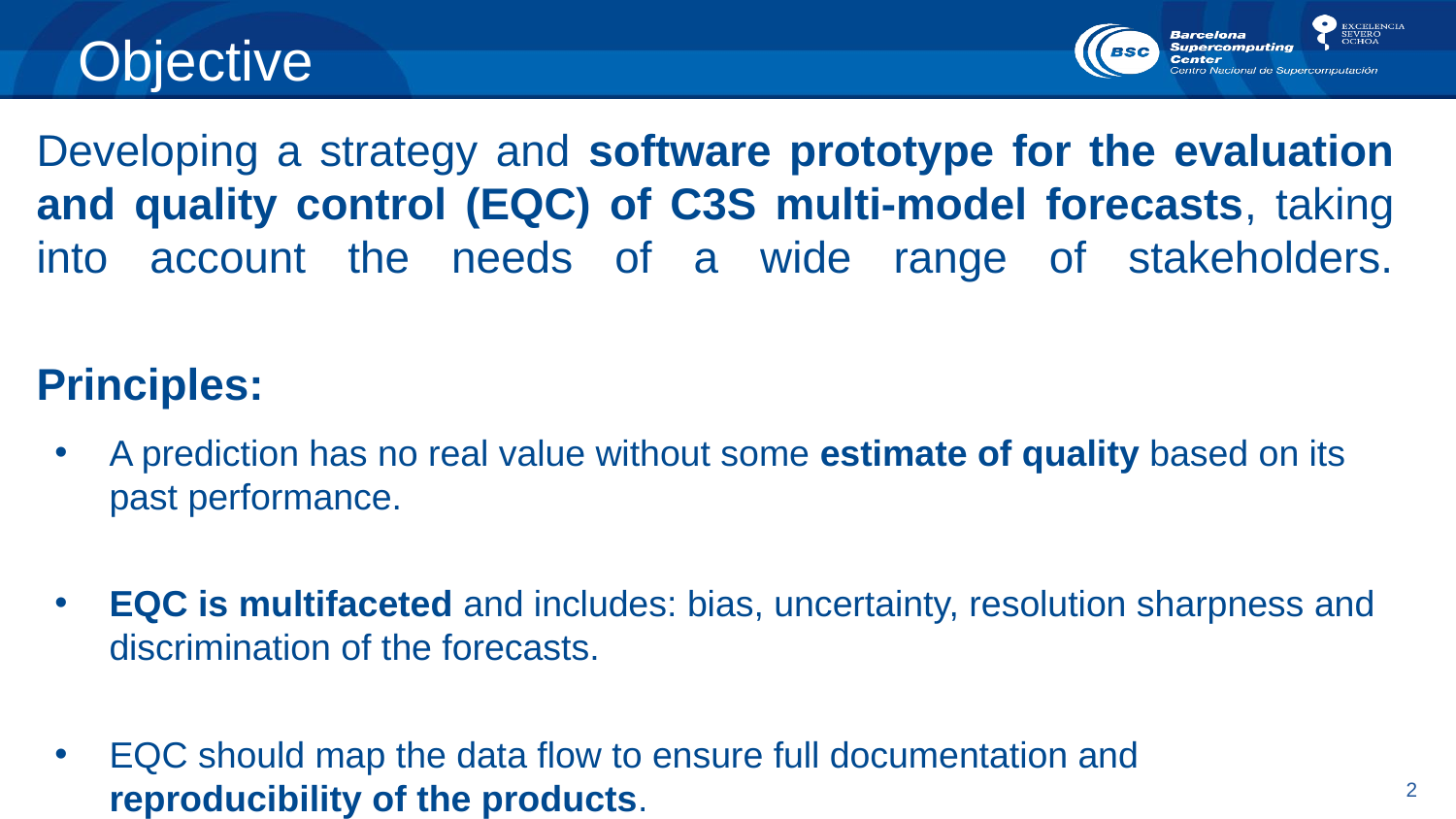

# Objective
Developing a strategy and software prototype for the evaluation and quality control (EQC) of C3S multi-model forecasts, taking into account the needs of a wide range of stakeholders.
Principles:
A prediction has no real value without some estimate of quality based on its past performance.
EQC is multifaceted and includes: bias, uncertainty, resolution sharpness and discrimination of the forecasts.
EQC should map the data flow to ensure full documentation and reproducibility of the products.